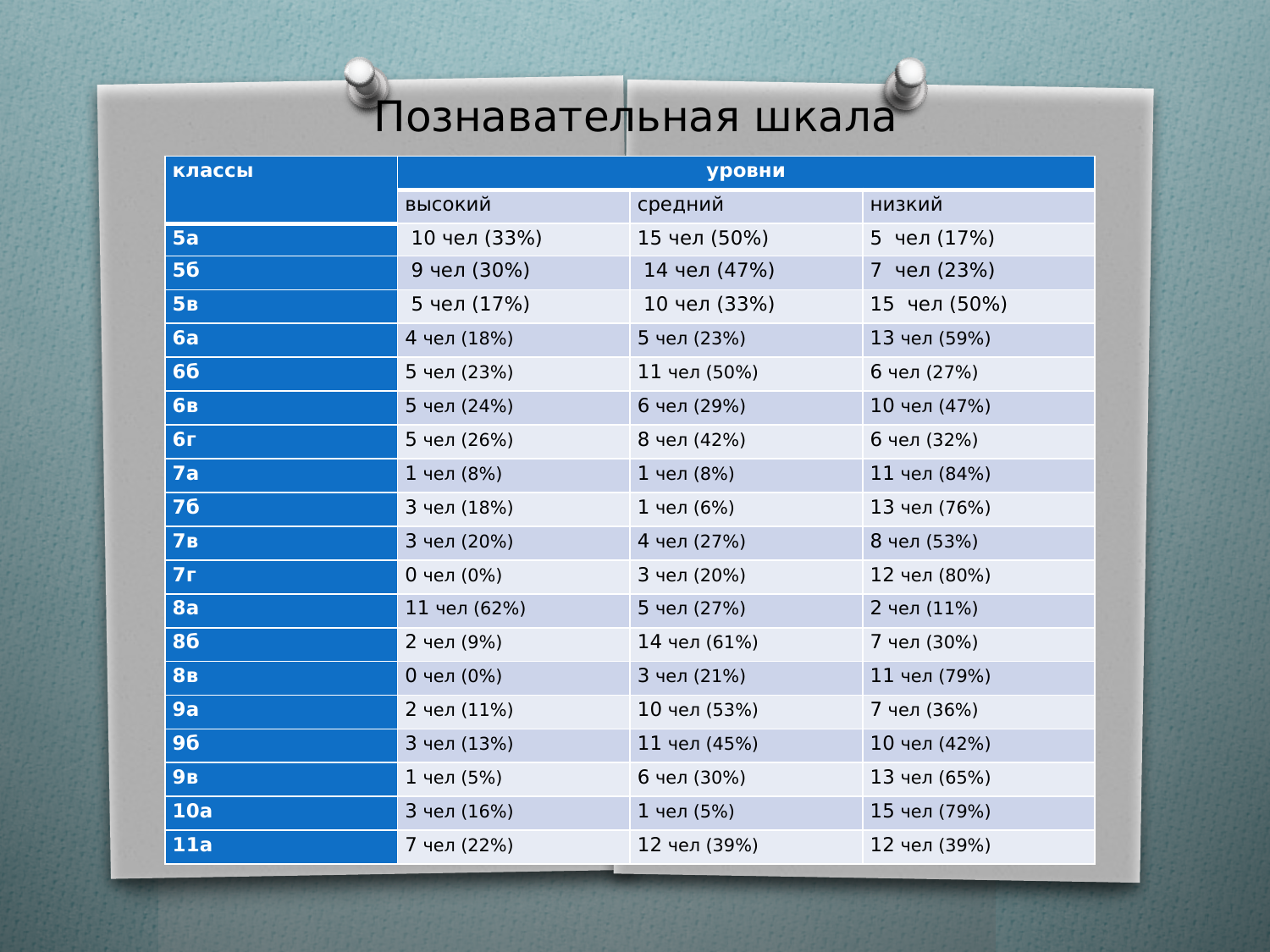

# Познавательная шкала
| классы | уровни |  |  |
| --- | --- | --- | --- |
|  | высокий | средний | низкий |
| 5а | 10 чел (33%) | 15 чел (50%) | 5  чел (17%) |
| 5б | 9 чел (30%) | 14 чел (47%) | 7  чел (23%) |
| 5в | 5 чел (17%) | 10 чел (33%) | 15  чел (50%) |
| 6а | 4 чел (18%) | 5 чел (23%) | 13 чел (59%) |
| 6б | 5 чел (23%) | 11 чел (50%) | 6 чел (27%) |
| 6в | 5 чел (24%) | 6 чел (29%) | 10 чел (47%) |
| 6г | 5 чел (26%) | 8 чел (42%) | 6 чел (32%) |
| 7а | 1 чел (8%) | 1 чел (8%) | 11 чел (84%) |
| 7б | 3 чел (18%) | 1 чел (6%) | 13 чел (76%) |
| 7в | 3 чел (20%) | 4 чел (27%) | 8 чел (53%) |
| 7г | 0 чел (0%) | 3 чел (20%) | 12 чел (80%) |
| 8а | 11 чел (62%) | 5 чел (27%) | 2 чел (11%) |
| 8б | 2 чел (9%) | 14 чел (61%) | 7 чел (30%) |
| 8в | 0 чел (0%) | 3 чел (21%) | 11 чел (79%) |
| 9а | 2 чел (11%) | 10 чел (53%) | 7 чел (36%) |
| 9б | 3 чел (13%) | 11 чел (45%) | 10 чел (42%) |
| 9в | 1 чел (5%) | 6 чел (30%) | 13 чел (65%) |
| 10а | 3 чел (16%) | 1 чел (5%) | 15 чел (79%) |
| 11а | 7 чел (22%) | 12 чел (39%) | 12 чел (39%) |